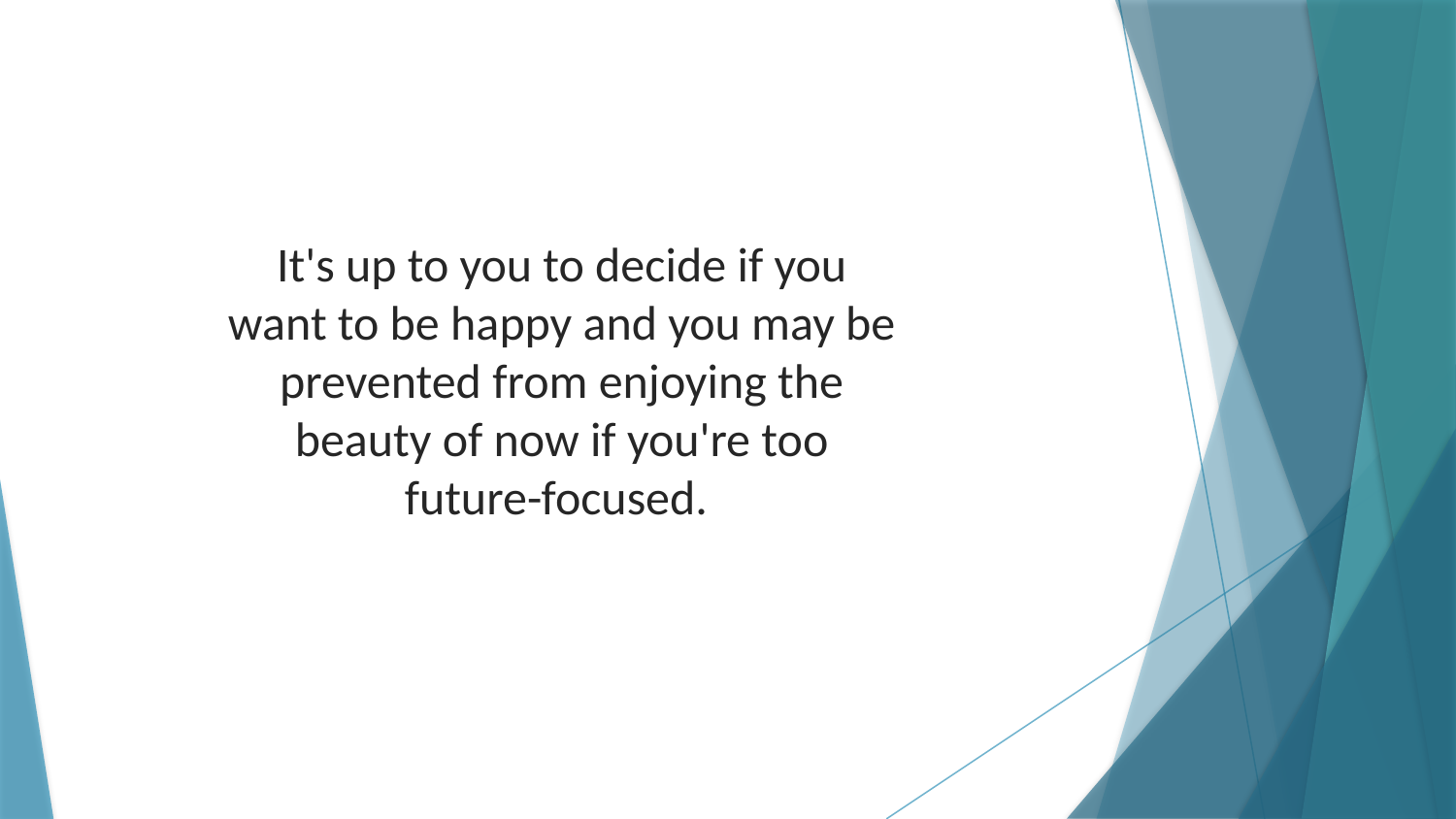

It's up to you to decide if you want to be happy and you may be prevented from enjoying the beauty of now if you're too future-focused.